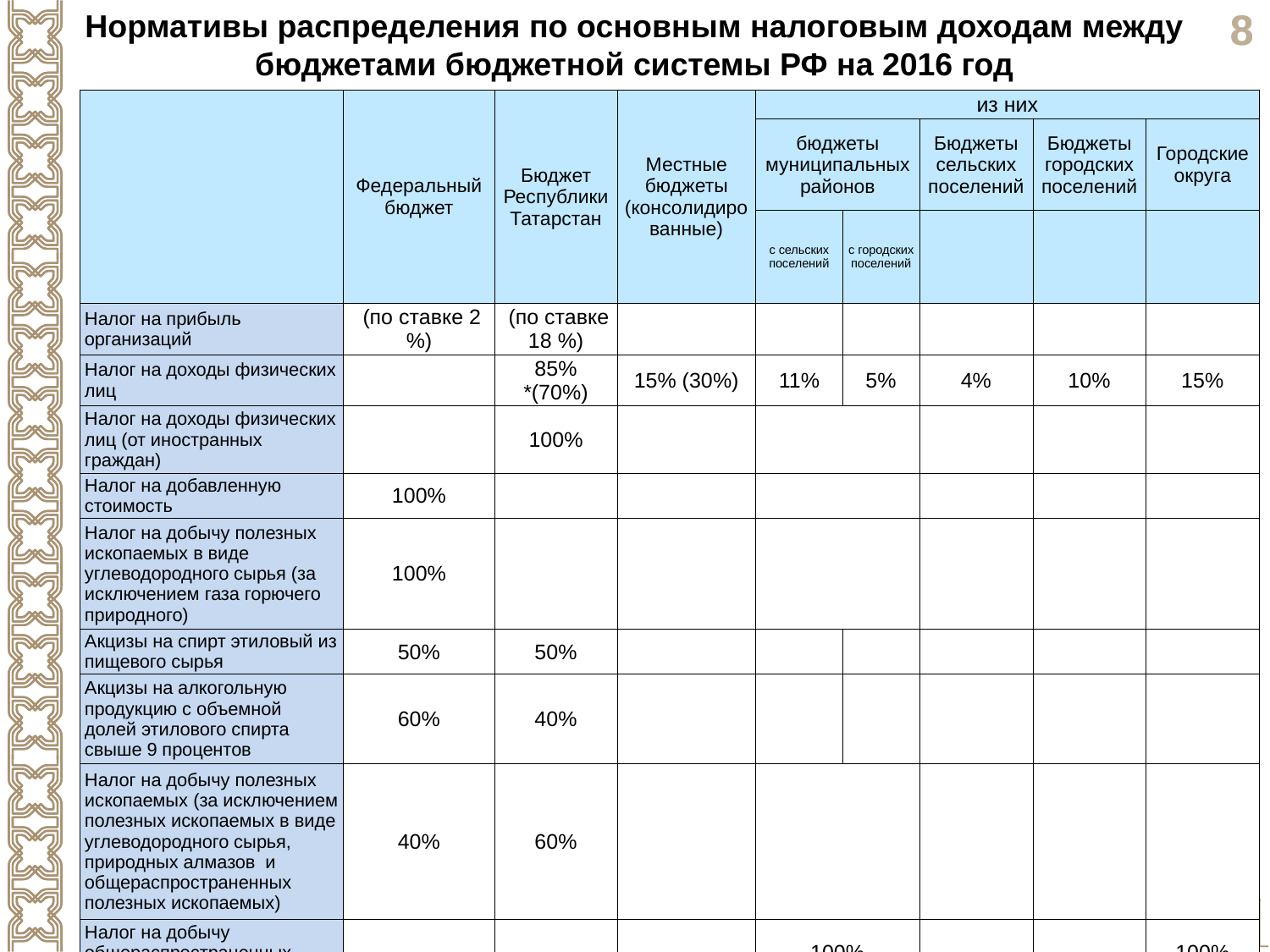

Нормативы распределения по основным налоговым доходам между бюджетами бюджетной системы РФ на 2016 год
|  | Федеральный бюджет | Бюджет Республики Татарстан | Местные бюджеты (консолидированные) | из них |  |  |  |  |
| --- | --- | --- | --- | --- | --- | --- | --- | --- |
|  |  |  |  | бюджеты муниципальных районов |  | Бюджеты сельских поселений | Бюджеты городских поселений | Городские округа |
|  |  |  |  | с сельских поселений | с городских поселений |  |  |  |
| Налог на прибыль организаций | (по ставке 2 %) | (по ставке 18 %) |  |  |  |  |  |  |
| Налог на доходы физических лиц |  | 85% \*(70%) | 15% (30%) | 11% | 5% | 4% | 10% | 15% |
| Налог на доходы физических лиц (от иностранных граждан) |  | 100% |  |  |  |  |  |  |
| Налог на добавленную стоимость | 100% |  |  |  |  |  |  |  |
| Налог на добычу полезных ископаемых в виде углеводородного сырья (за исключением газа горючего природного) | 100% |  |  |  |  |  |  |  |
| Акцизы на спирт этиловый из пищевого сырья | 50% | 50% |  |  |  |  |  |  |
| Акцизы на алкогольную продукцию с объемной долей этилового спирта свыше 9 процентов | 60% | 40% |  |  |  |  |  |  |
| Налог на добычу полезных ископаемых (за исключением полезных ископаемых в виде углеводородного сырья, природных алмазов и общераспространенных полезных ископаемых) | 40% | 60% |  |  |  |  |  |  |
| Налог на добычу общераспространенных полезных ископаемых |  |  |  | 100% |  |  |  | 100% |